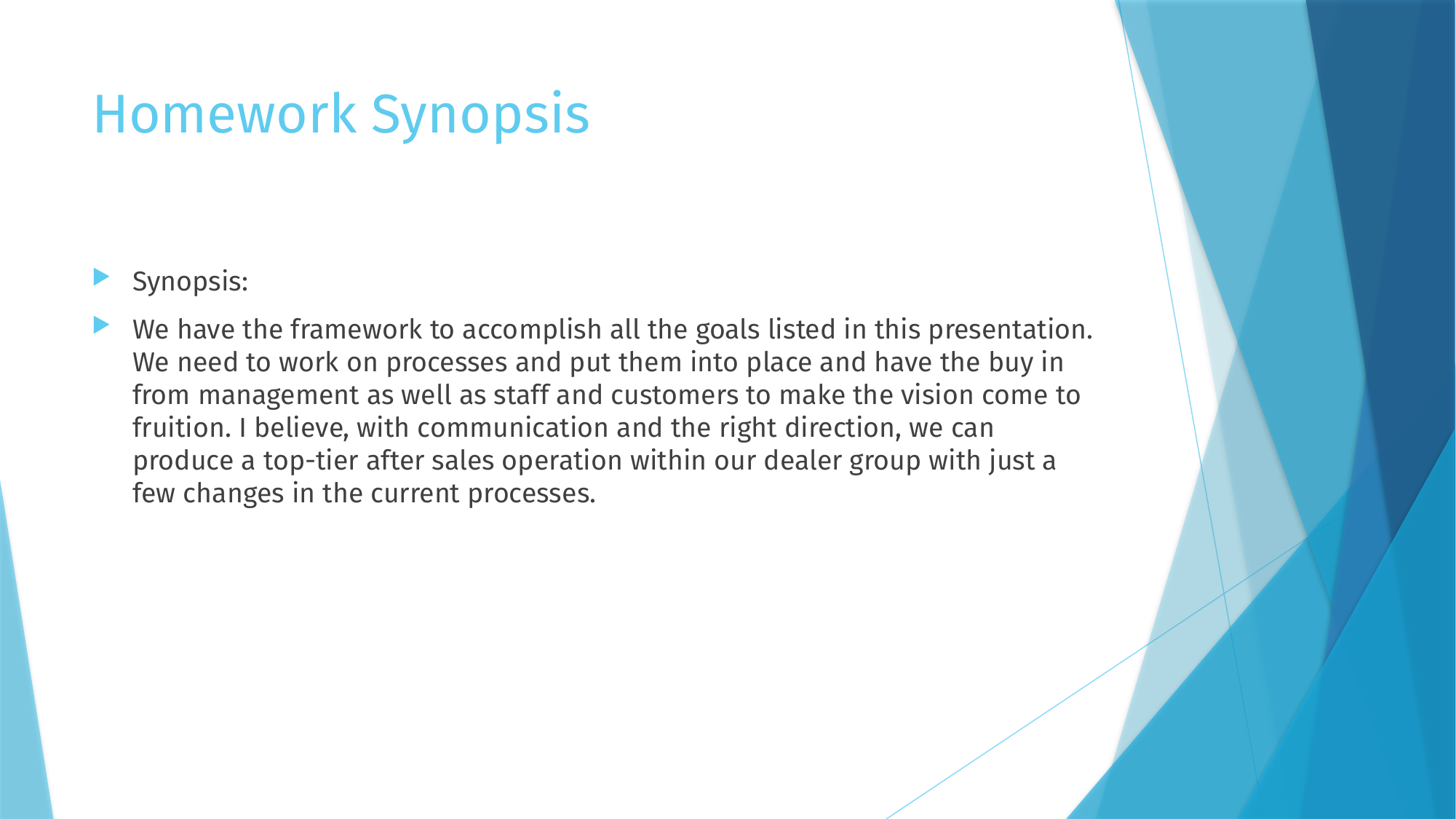

# Homework Synopsis
Synopsis:
We have the framework to accomplish all the goals listed in this presentation. We need to work on processes and put them into place and have the buy in from management as well as staff and customers to make the vision come to fruition. I believe, with communication and the right direction, we can produce a top-tier after sales operation within our dealer group with just a few changes in the current processes.